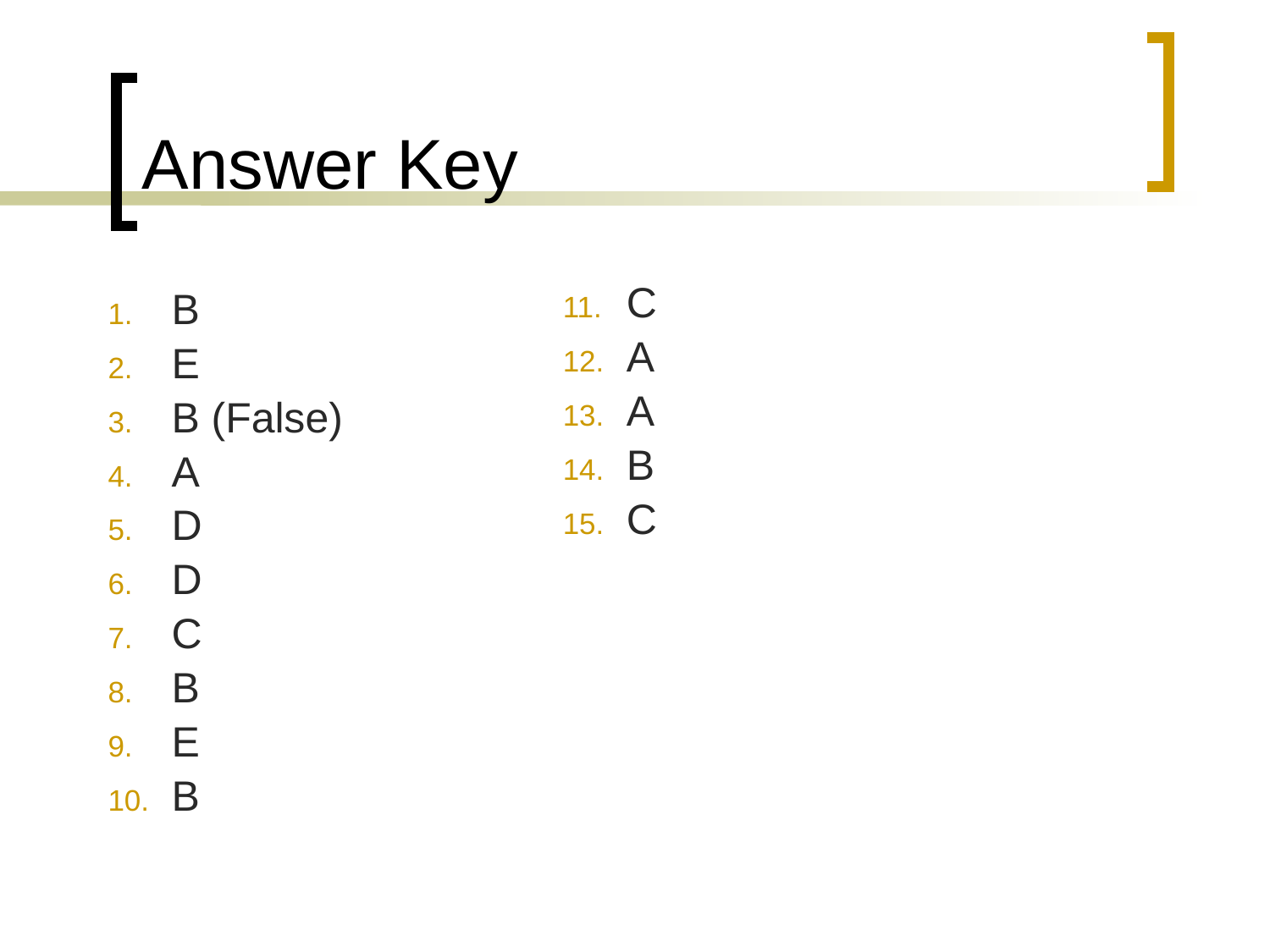

# Answer Key

B
E
B (False)
A
D
D
C
B
E
B

C
A
A
B
C